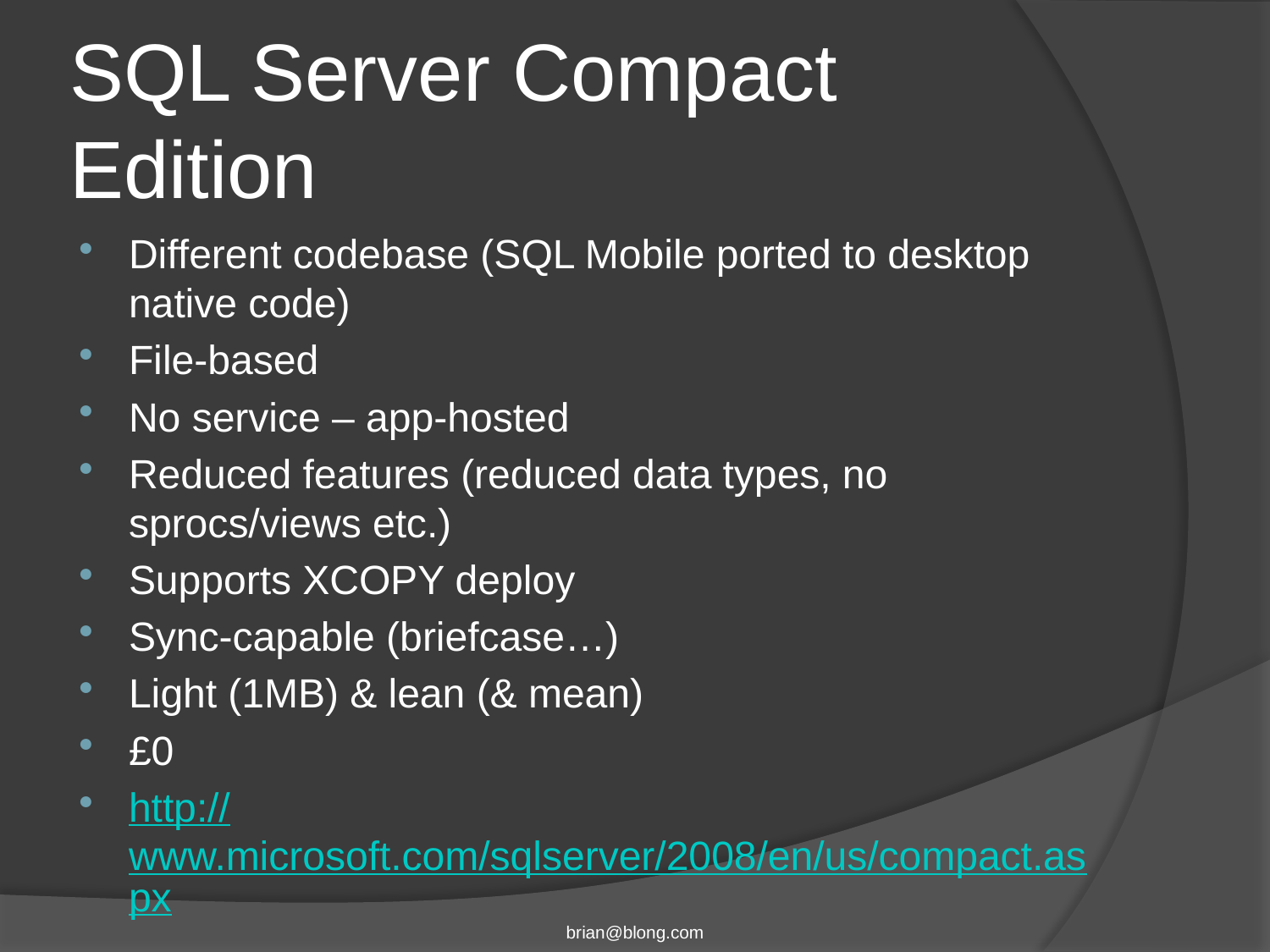

# SQL Server Compact Edition
Different codebase (SQL Mobile ported to desktop native code)
File-based
No service – app-hosted
Reduced features (reduced data types, no sprocs/views etc.)
Supports XCOPY deploy
Sync-capable (briefcase…)
Light (1MB) & lean (& mean)
£0
http://www.microsoft.com/sqlserver/2008/en/us/compact.aspx

brian@blong.com